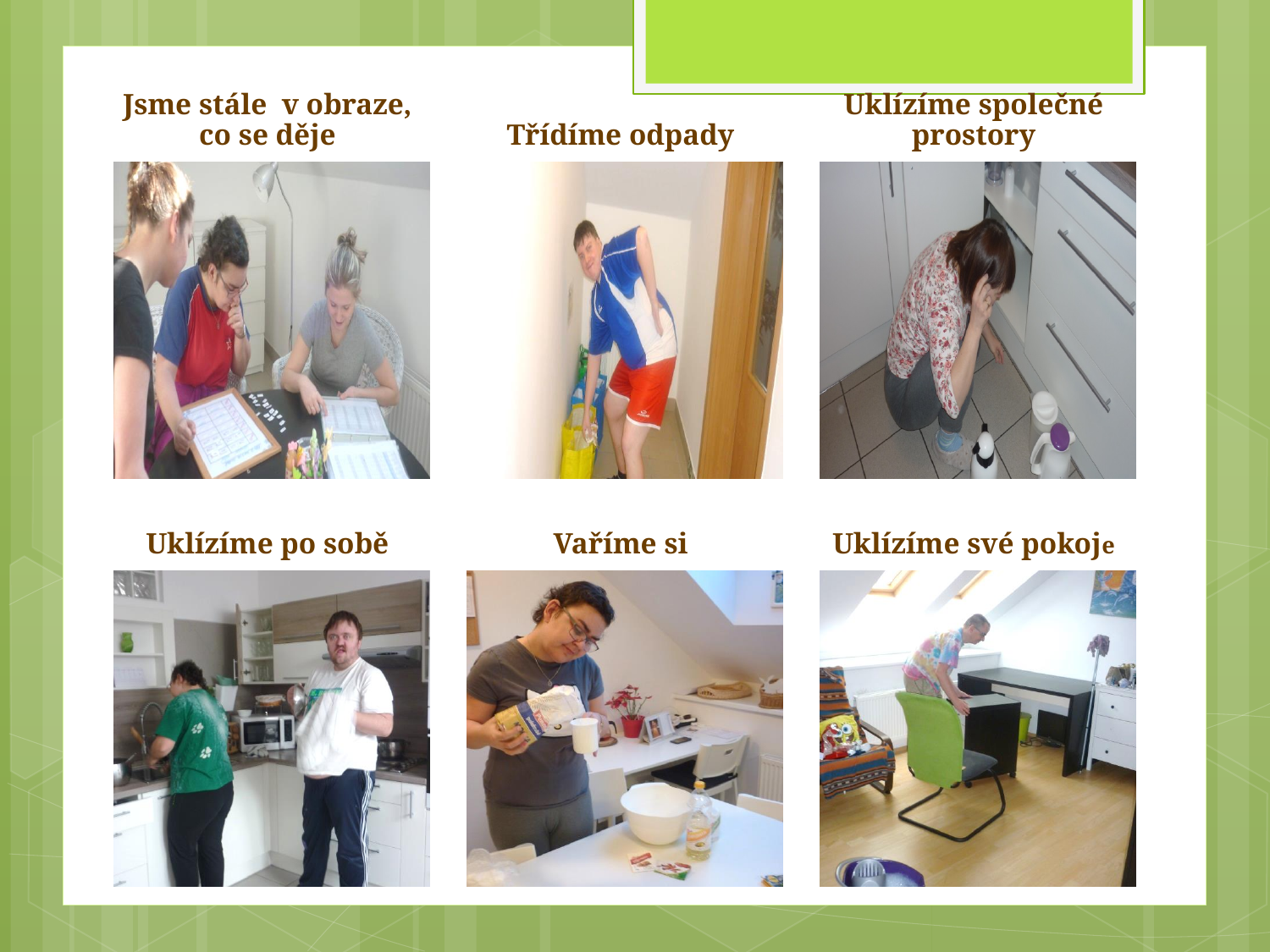

Jsme stále  v obraze, co se děje
Třídíme odpady
Uklízíme společné prostory
Uklízíme po sobě
Vaříme si
Uklízíme své pokoje